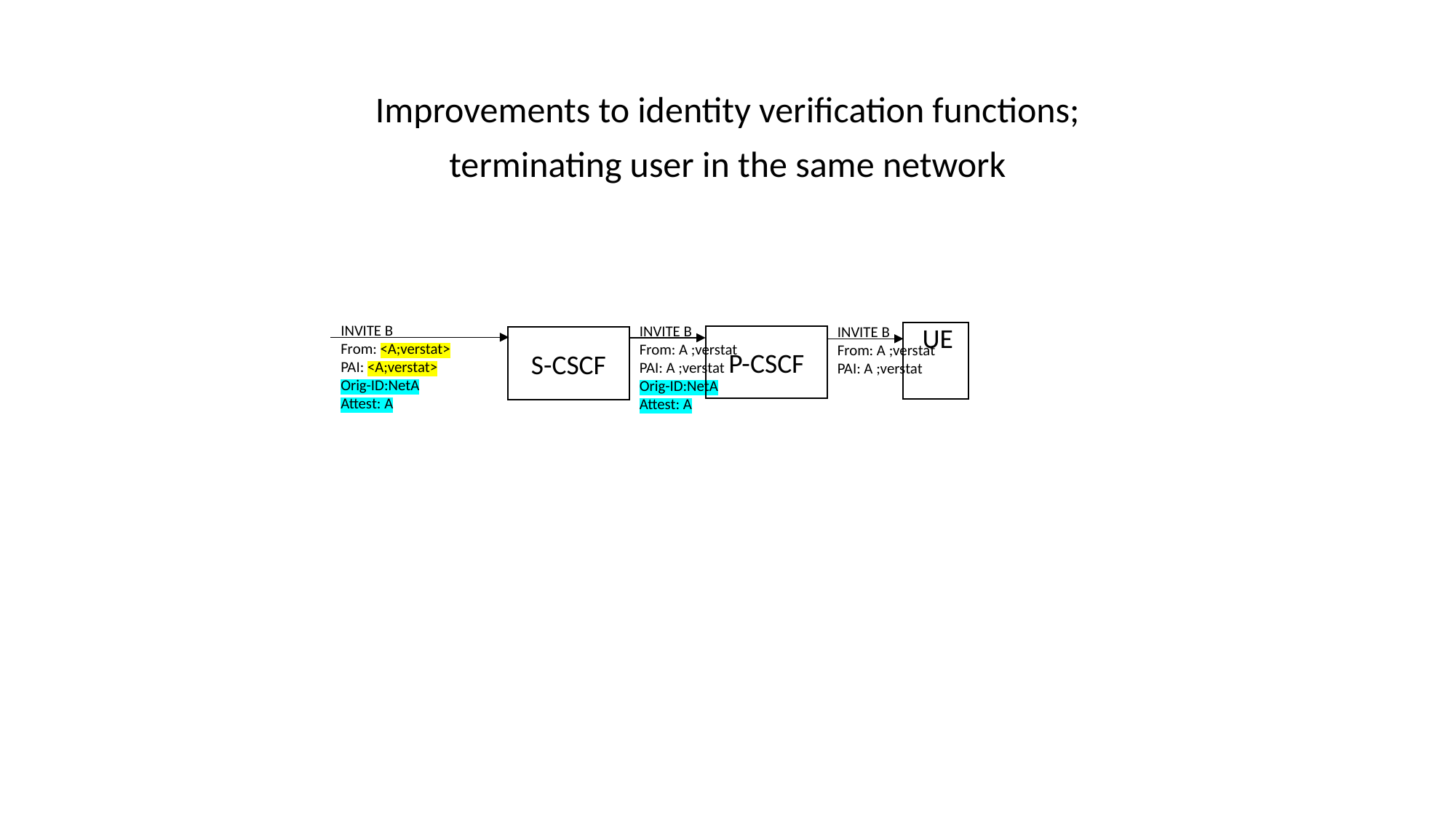

Improvements to identity verification functions;
terminating user in the same network
INVITE B
From: <A;verstat>
PAI: <A;verstat>
Orig-ID:NetA
Attest: A
UE

INVITE B
From: A ;verstat
PAI: A ;verstat
Orig-ID:NetA
Attest: A
INVITE B
From: A ;verstat
PAI: A ;verstat
P-CSCF
S-CSCF